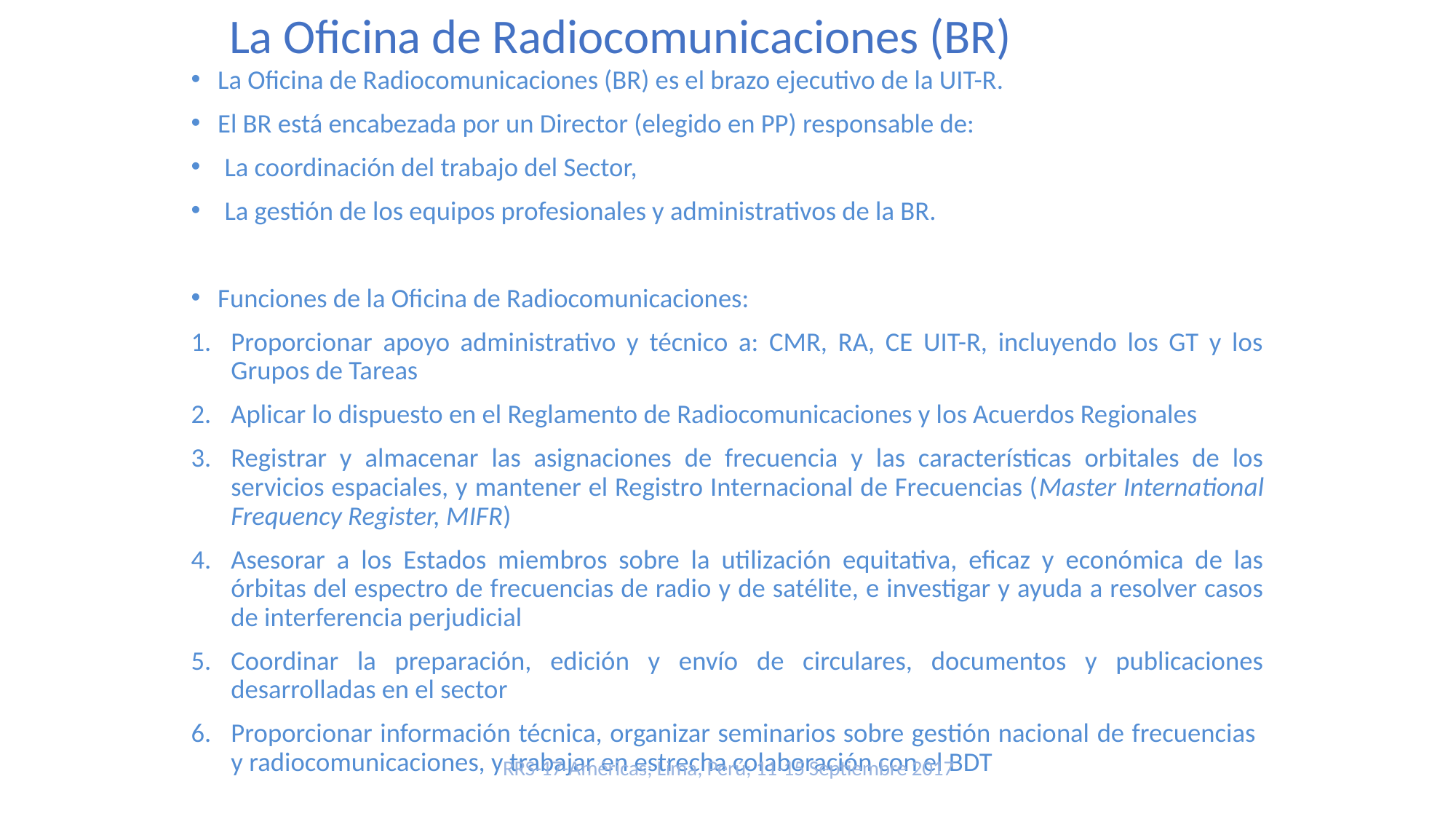

La Oficina de Radiocomunicaciones (BR)
La Oficina de Radiocomunicaciones (BR) es el brazo ejecutivo de la UIT-R.
El BR está encabezada por un Director (elegido en PP) responsable de:
La coordinación del trabajo del Sector,
La gestión de los equipos profesionales y administrativos de la BR.

Funciones de la Oficina de Radiocomunicaciones:
Proporcionar apoyo administrativo y técnico a: CMR, RA, CE UIT-R, incluyendo los GT y los Grupos de Tareas
Aplicar lo dispuesto en el Reglamento de Radiocomunicaciones y los Acuerdos Regionales
Registrar y almacenar las asignaciones de frecuencia y las características orbitales de los servicios espaciales, y mantener el Registro Internacional de Frecuencias (Master International Frequency Register, MIFR)
Asesorar a los Estados miembros sobre la utilización equitativa, eficaz y económica de las órbitas del espectro de frecuencias de radio y de satélite, e investigar y ayuda a resolver casos de interferencia perjudicial
Coordinar la preparación, edición y envío de circulares, documentos y publicaciones desarrolladas en el sector
Proporcionar información técnica, organizar seminarios sobre gestión nacional de frecuencias  y radiocomunicaciones, y trabajar en estrecha colaboración con el BDT

RRS-17-Américas; Lima, Perú; 11-15 Septiembre 2017